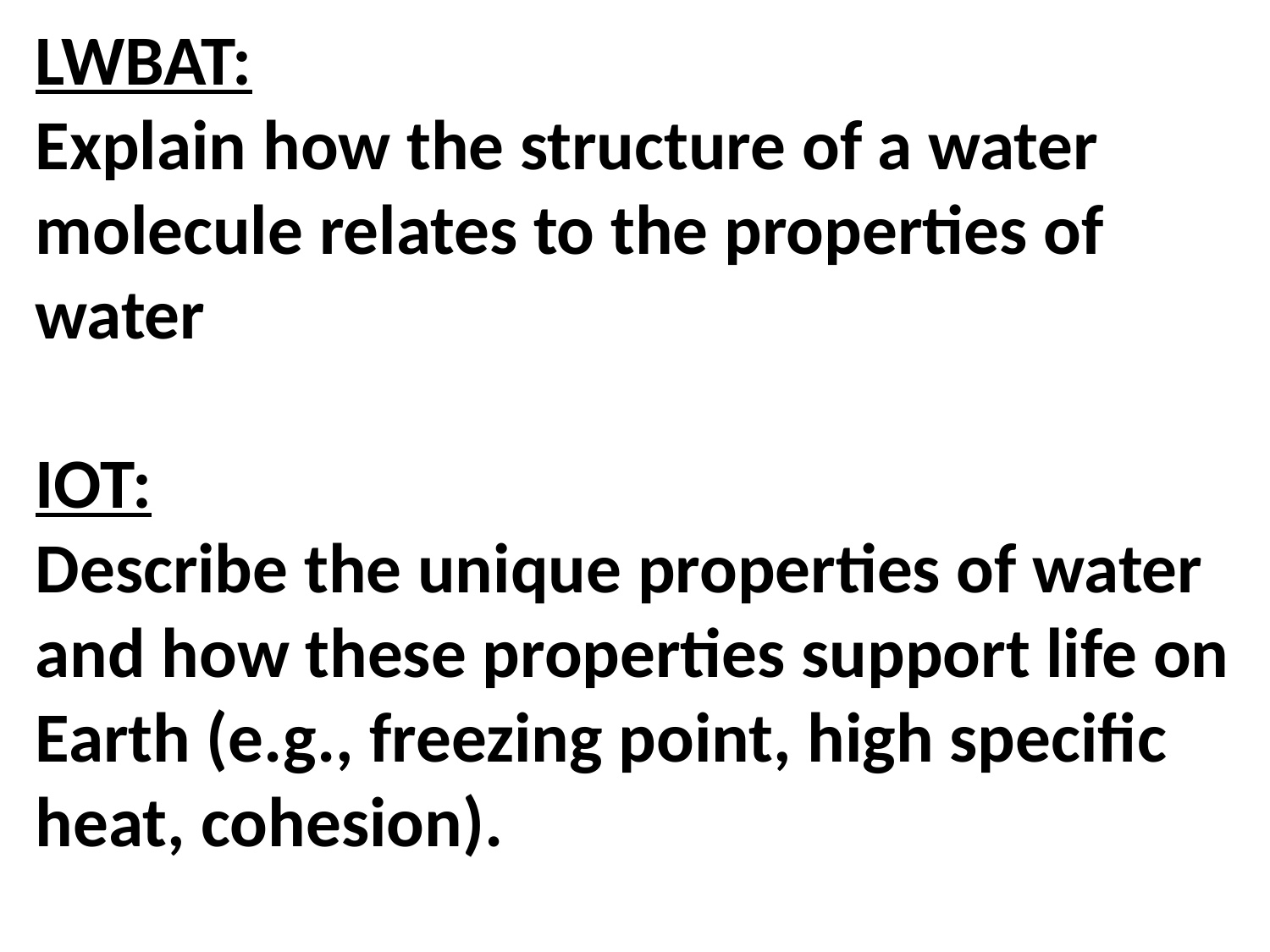

LWBAT:
Explain how the structure of a water molecule relates to the properties of water

IOT:
Describe the unique properties of water and how these properties support life on Earth (e.g., freezing point, high specific heat, cohesion).